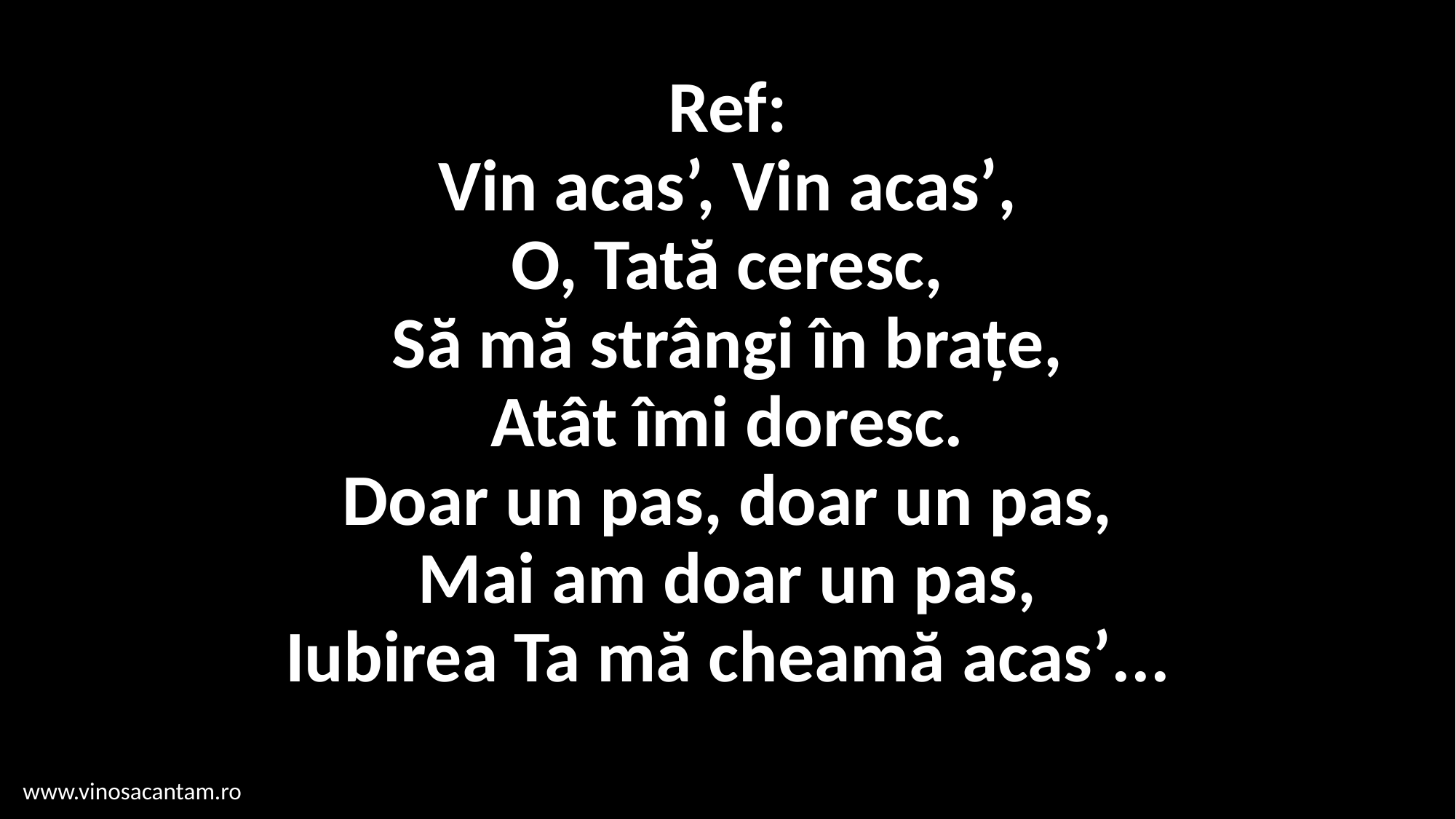

# Ref: Vin acas’, Vin acas’, O, Tată ceresc, Să mă strângi în brațe, Atât îmi doresc. Doar un pas, doar un pas, Mai am doar un pas, Iubirea Ta mă cheamă acas’...
www.vinosacantam.ro